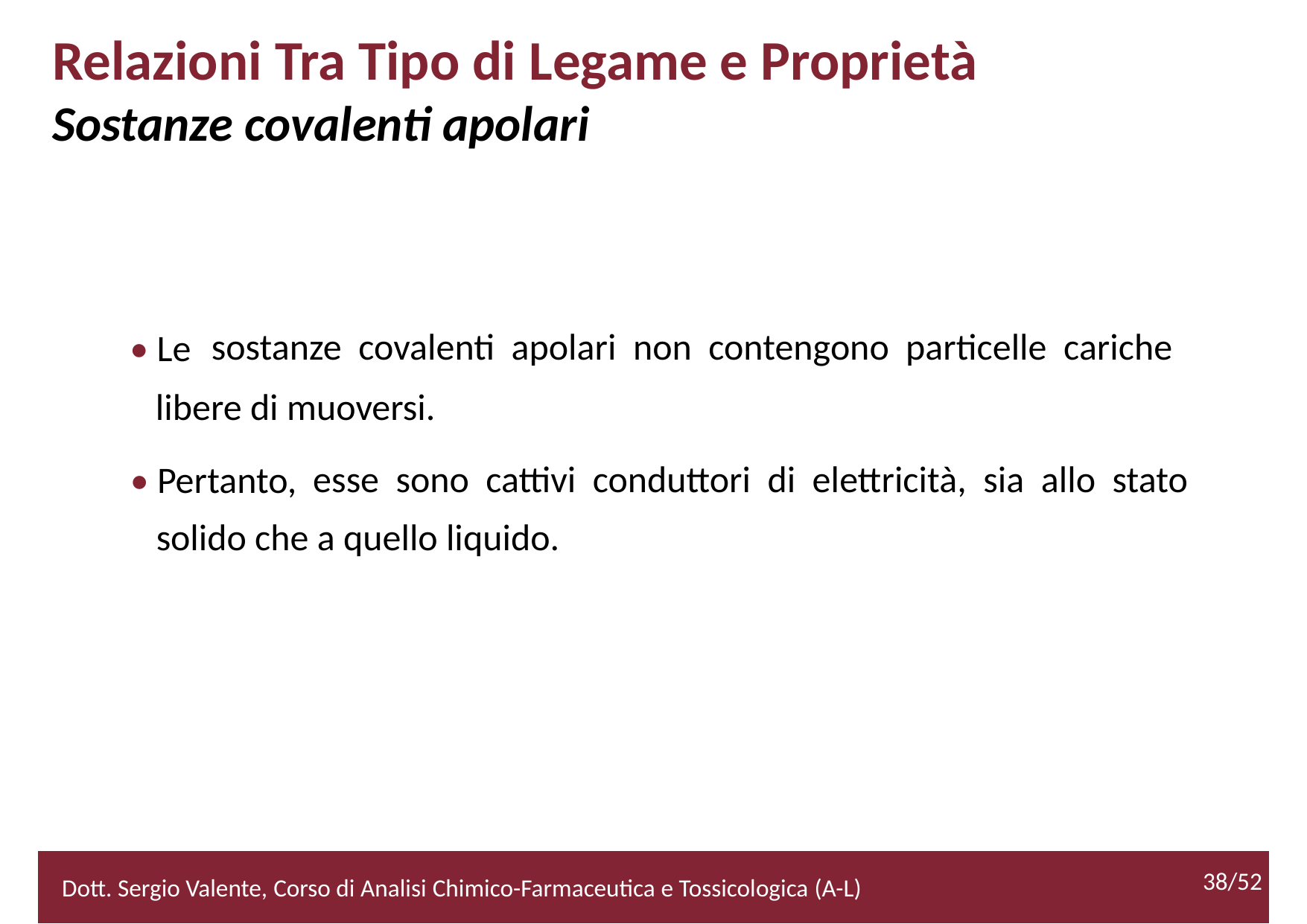

Relazioni Tra Tipo di Legame e Proprietà
Sostanze covalenti apolari
• Le
sostanze  covalenti  apolari  non  contengono  particelle  cariche
libere di muoversi.
• Pertanto,
esse  sono  cattivi  conduttori  di  elettricità,  sia  allo  stato
solido che a quello liquido.

38/52
Dott. Sergio Valente, Corso di Analisi Chimico-Farmaceutica e Tossicologica (A-L)